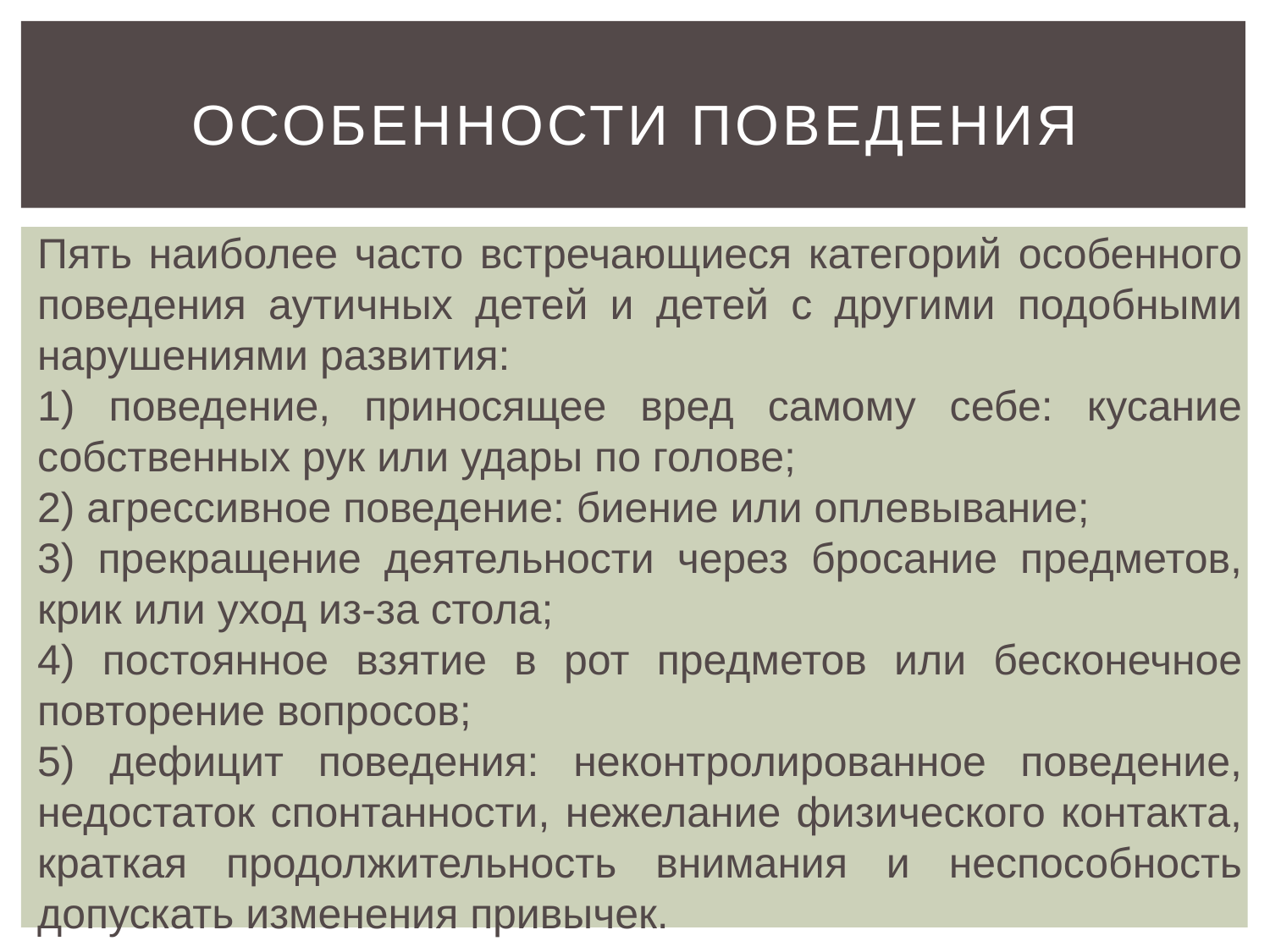

# Особенности поведения
Пять наиболее часто встречающиеся категорий особенного поведения аутичных детей и детей с другими подобными нарушениями развития:
1) поведение, приносящее вред самому себе: кусание собственных рук или удары по голове;
2) агрессивное поведение: биение или оплевывание;
3) прекращение деятельности через бросание предметов, крик или уход из-за стола;
4) постоянное взятие в рот предметов или бесконечное повторение вопросов;
5) дефицит поведения: неконтролированное поведение, недостаток спонтанности, нежелание физического контакта, краткая продолжительность внимания и неспособность допускать изменения привычек.